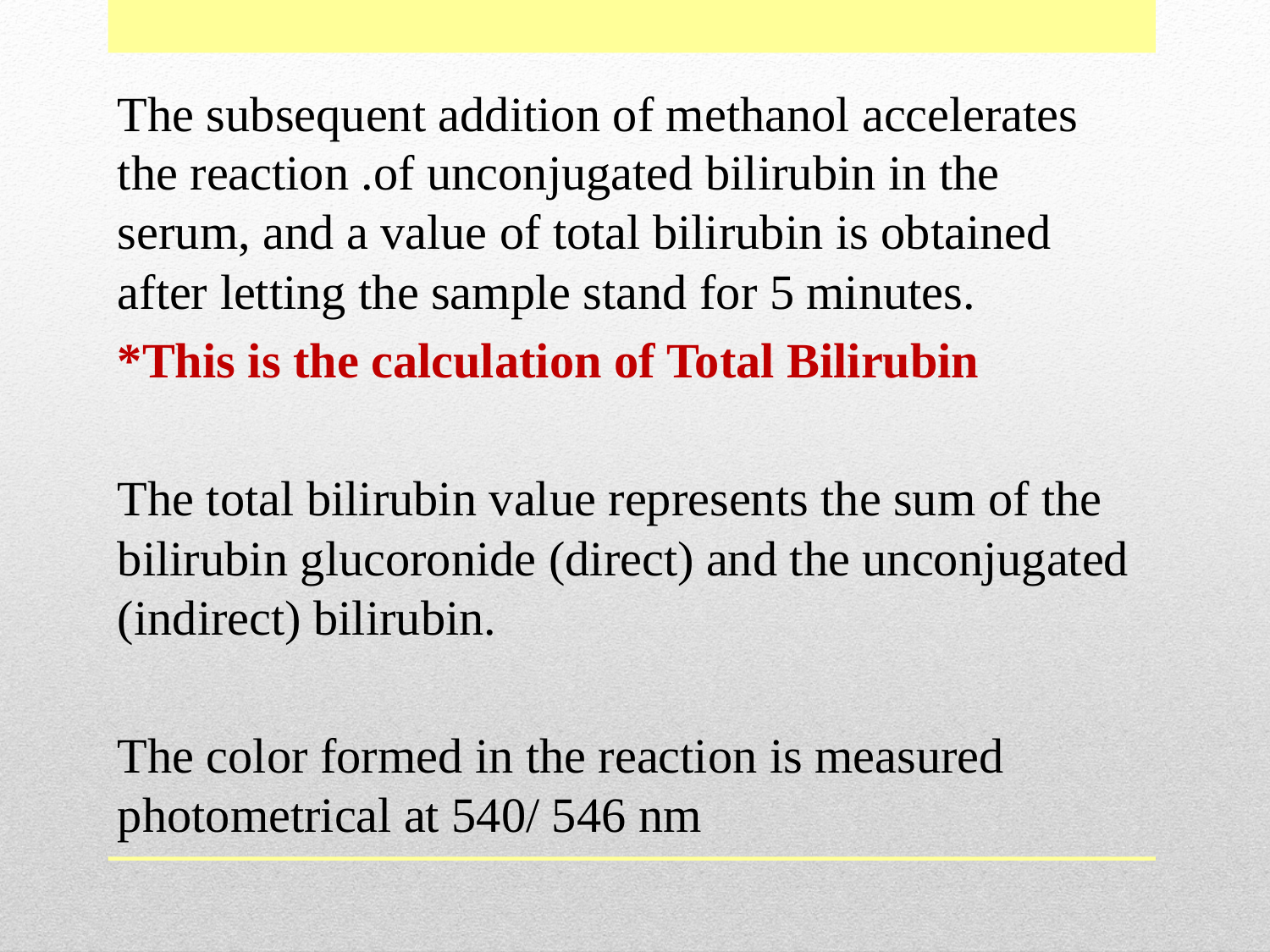

The subsequent addition of methanol accelerates the reaction .of unconjugated bilirubin in the serum, and a value of total bilirubin is obtained after letting the sample stand for 5 minutes.
*This is the calculation of Total Bilirubin

The total bilirubin value represents the sum of the bilirubin glucoronide (direct) and the unconjugated (indirect) bilirubin.

The color formed in the reaction is measured photometrical at 540/ 546 nm

#